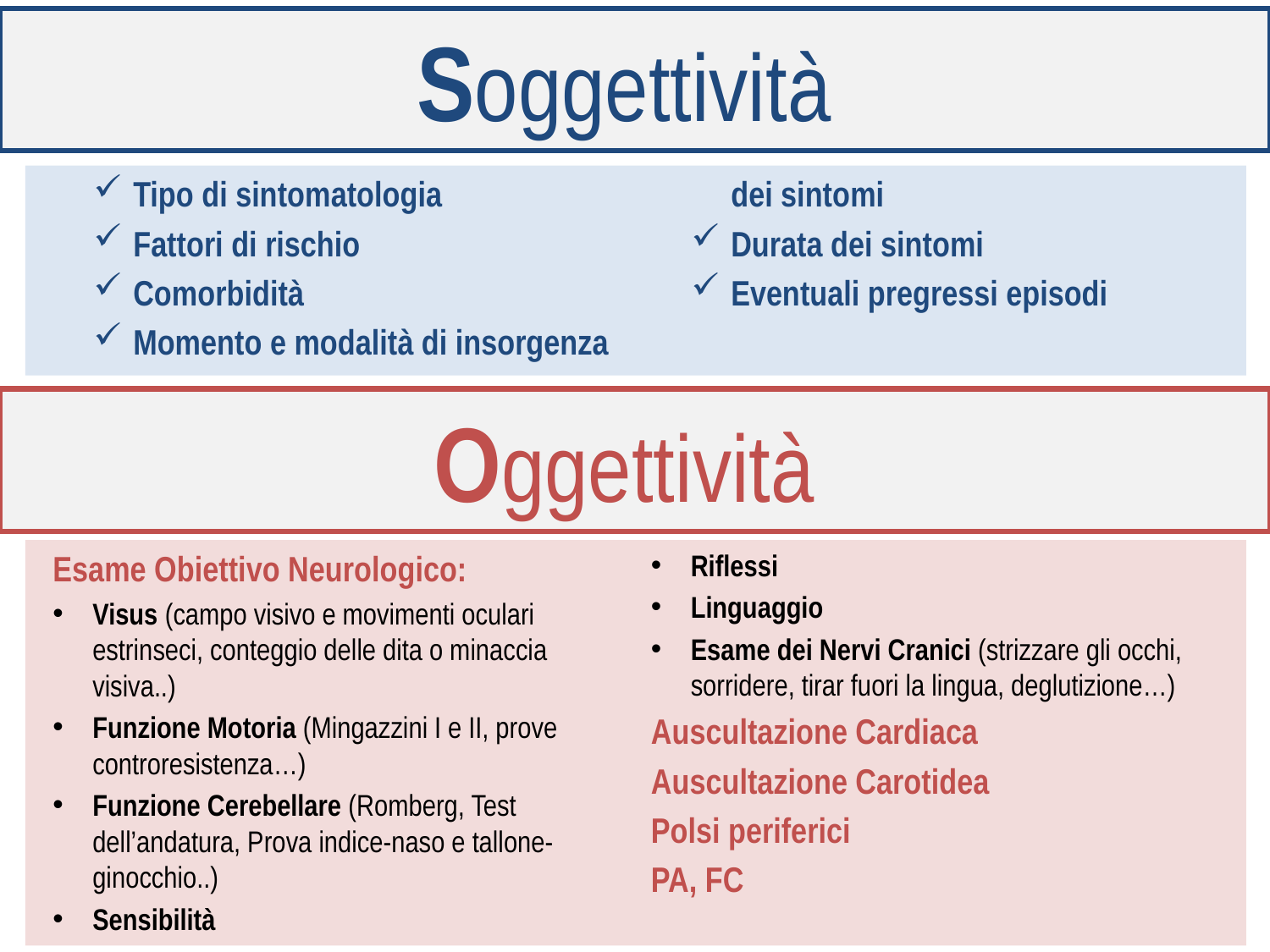

# Soggettività
Tipo di sintomatologia
Fattori di rischio
Comorbidità
Momento e modalità di insorgenza dei sintomi
Durata dei sintomi
Eventuali pregressi episodi
Oggettività
Esame Obiettivo Neurologico:
Visus (campo visivo e movimenti oculari estrinseci, conteggio delle dita o minaccia visiva..)
Funzione Motoria (Mingazzini I e II, prove controresistenza…)
Funzione Cerebellare (Romberg, Test dell’andatura, Prova indice-naso e tallone-ginocchio..)
Sensibilità
Riflessi
Linguaggio
Esame dei Nervi Cranici (strizzare gli occhi, sorridere, tirar fuori la lingua, deglutizione…)
Auscultazione Cardiaca
Auscultazione Carotidea
Polsi periferici
PA, FC